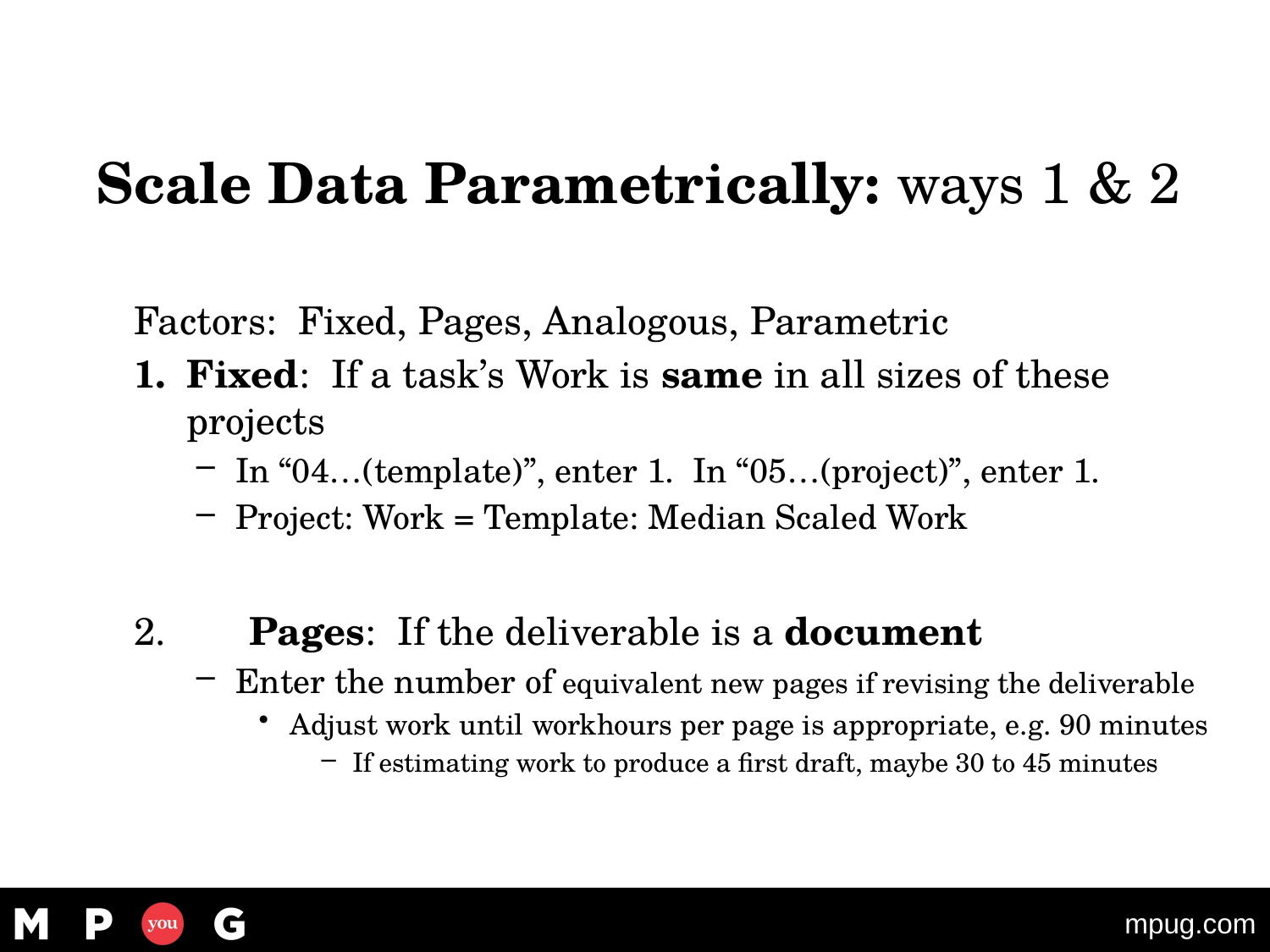

© Oliver D Gildersleeve, Jr 2020
17
# Scale Data Parametrically: ways 1 & 2
Factors:  Fixed, Pages, Analogous, Parametric
Fixed:  If a task’s Work is same in all sizes of these projects
In “04…(template)”, enter 1.  In “05…(project)”, enter 1.
Project: Work = Template: Median Scaled Work

2.	Pages:  If the deliverable is a document
Enter the number of equivalent new pages if revising the deliverable
Adjust work until workhours per page is appropriate, e.g. 90 minutes
If estimating work to produce a first draft, maybe 30 to 45 minutes